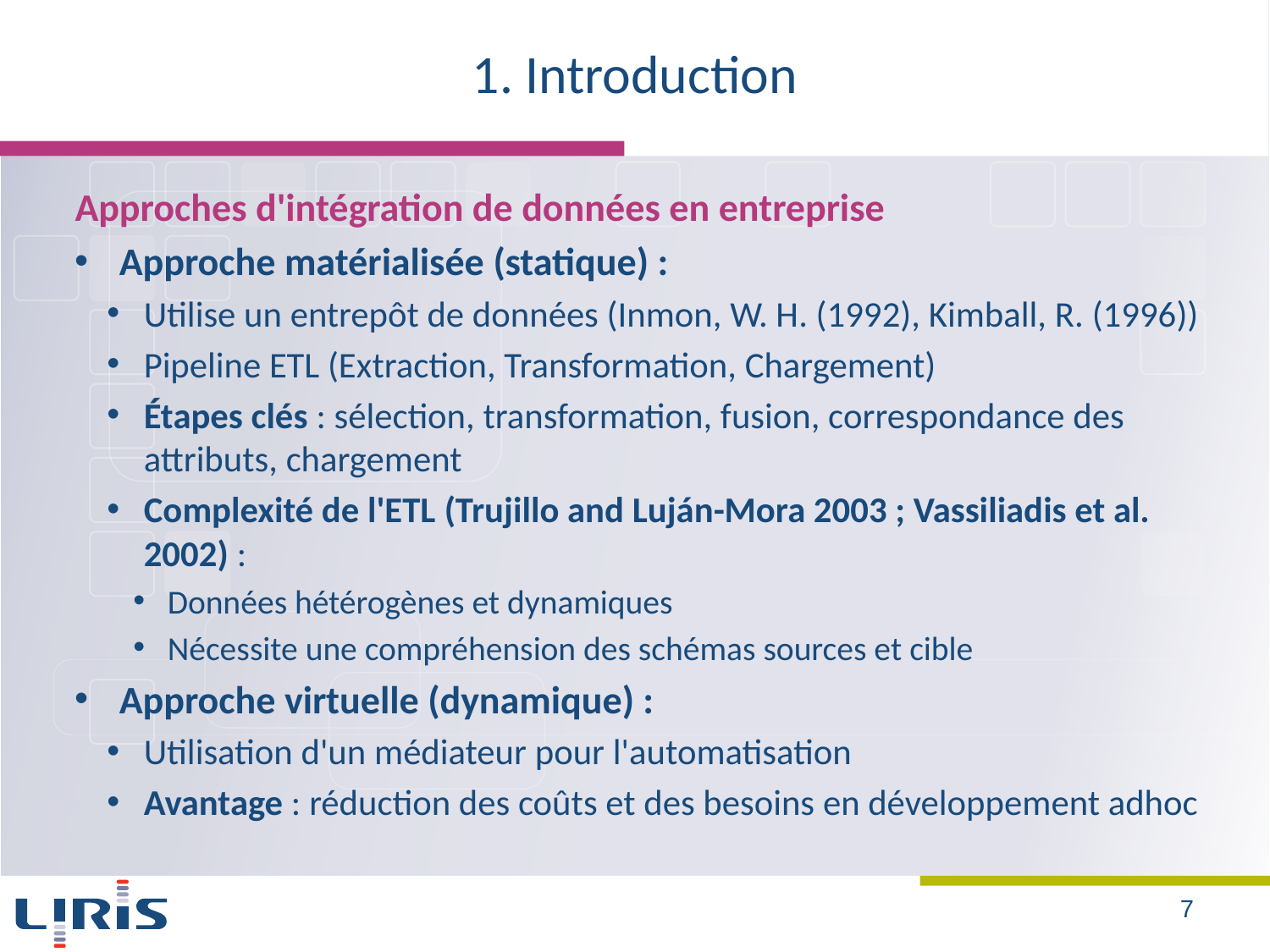

# 1. Introduction
Approches d'intégration de données en entreprise
Approche matérialisée (statique) :
Utilise un entrepôt de données (Inmon, W. H. (1992), Kimball, R. (1996))
Pipeline ETL (Extraction, Transformation, Chargement)
Étapes clés : sélection, transformation, fusion, correspondance des attributs, chargement
Complexité de l'ETL (Trujillo and Luján-Mora 2003 ; Vassiliadis et al. 2002) :
Données hétérogènes et dynamiques
Nécessite une compréhension des schémas sources et cible
Approche virtuelle (dynamique) :
Utilisation d'un médiateur pour l'automatisation
Avantage : réduction des coûts et des besoins en développement adhoc
7